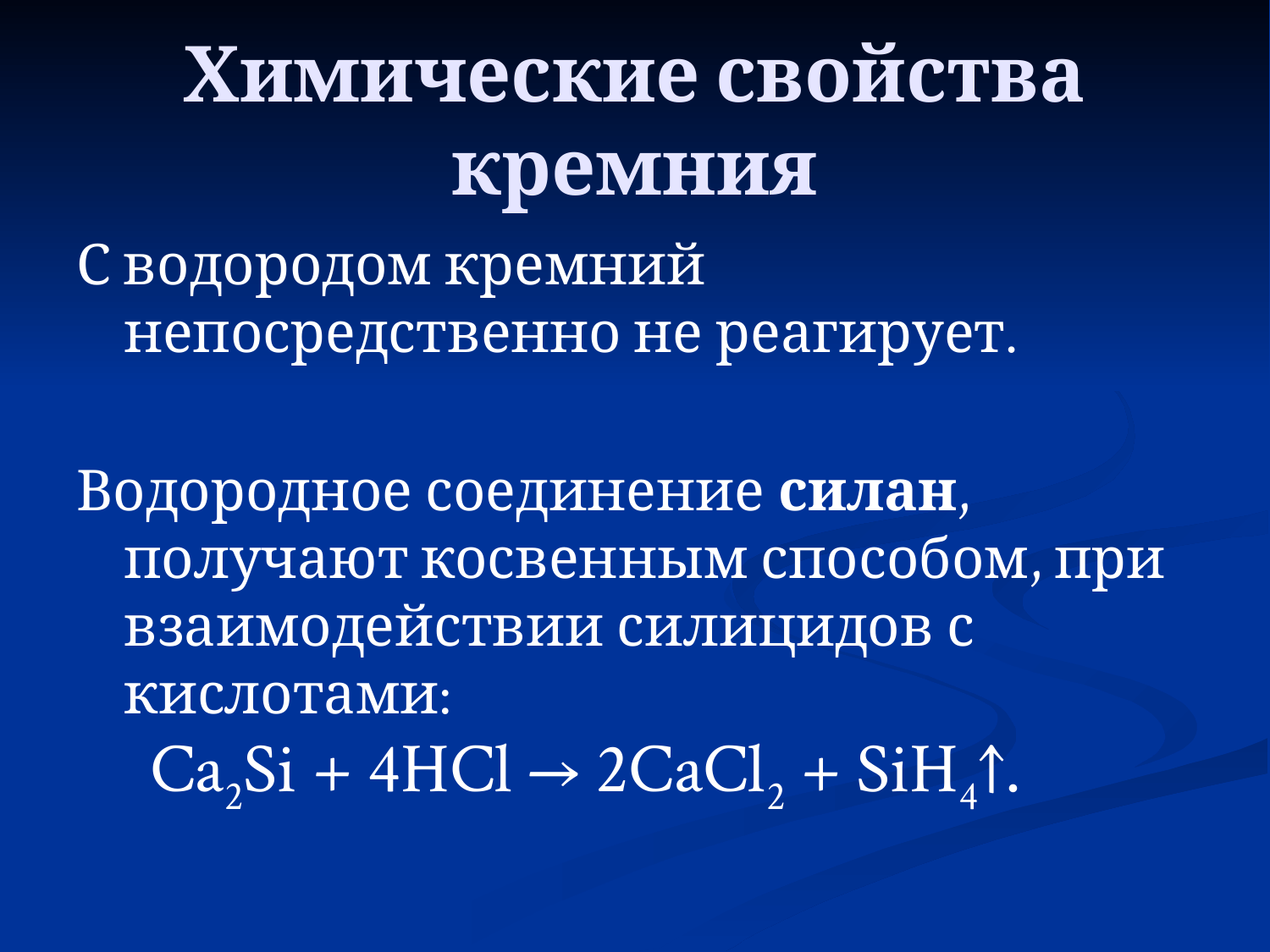

# Химические свойства кремния
С водородом кремний непосредственно не реагирует.

Водородное соединение силан, получают косвенным способом, при взаимодействии силицидов с кислотами:

    Ca2Si + 4HCl → 2CaCl2 + SiH4↑.